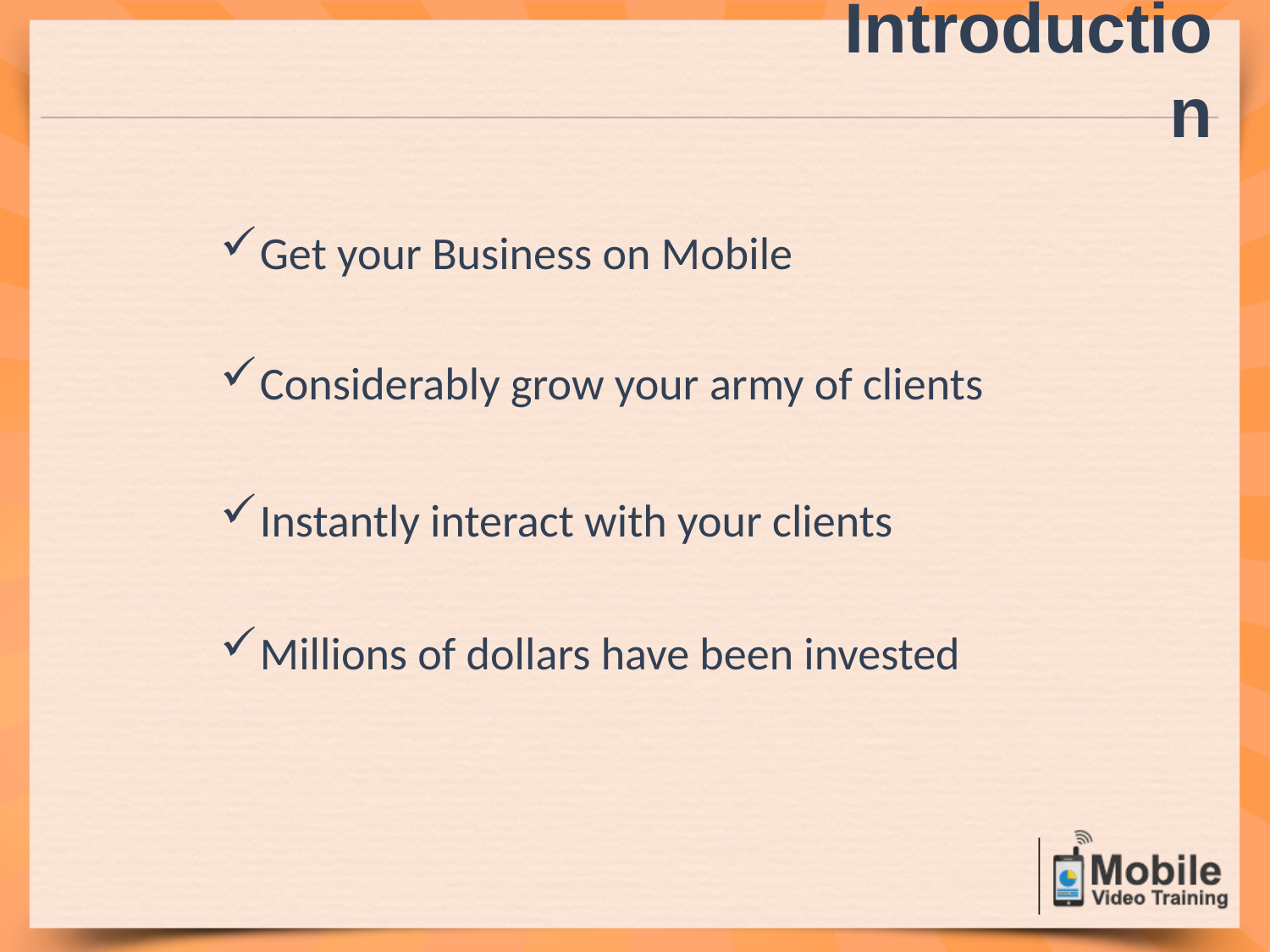

Introduction
Get your Business on Mobile
Considerably grow your army of clients
Instantly interact with your clients
Millions of dollars have been invested